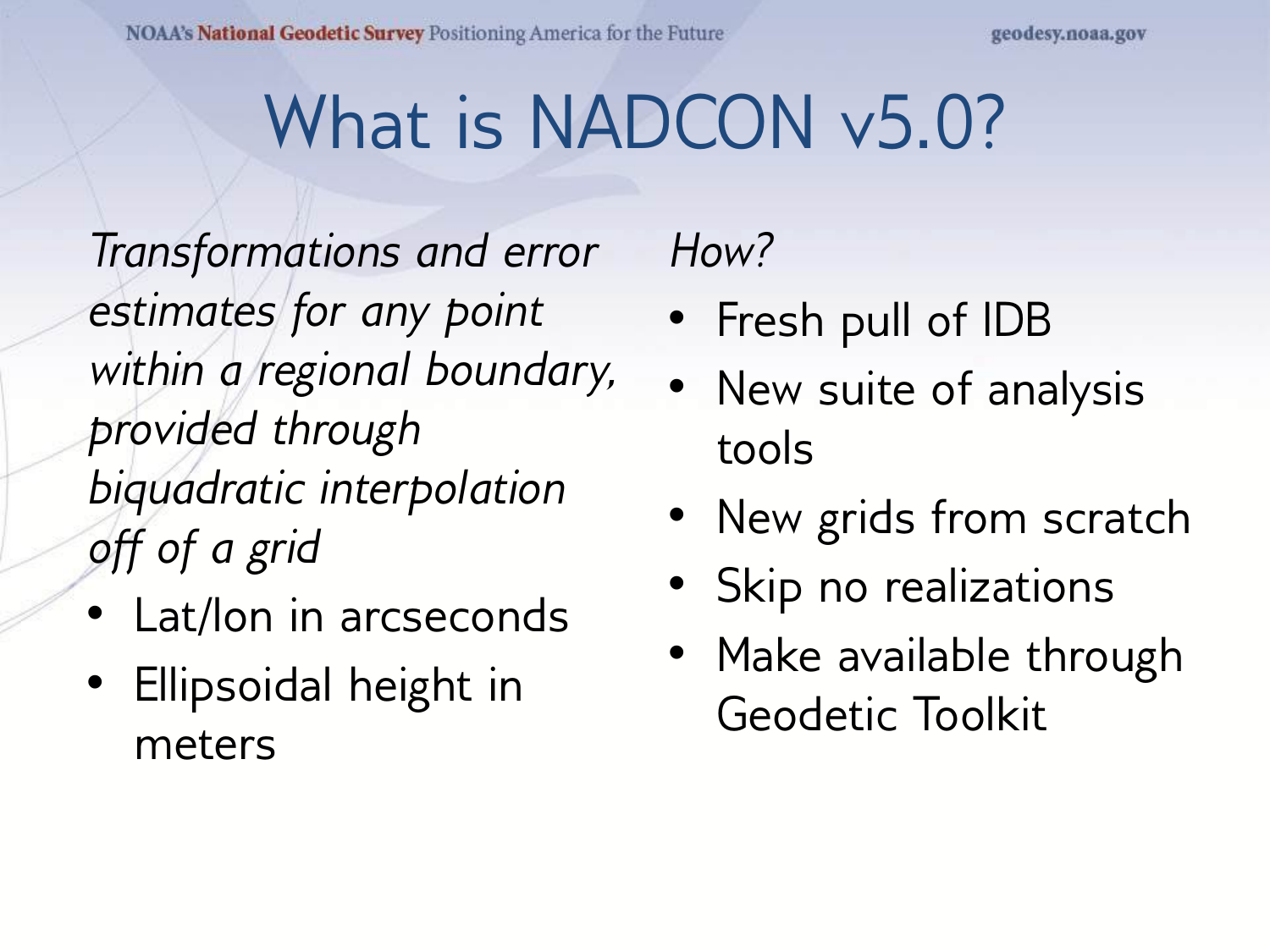

# What is NADCON v5.0?
Transformations and error estimates for any point within a regional boundary, provided through biquadratic interpolation off of a grid
Lat/lon in arcseconds
Ellipsoidal height in meters
How?
Fresh pull of IDB
New suite of analysis tools
New grids from scratch
Skip no realizations
Make available through Geodetic Toolkit